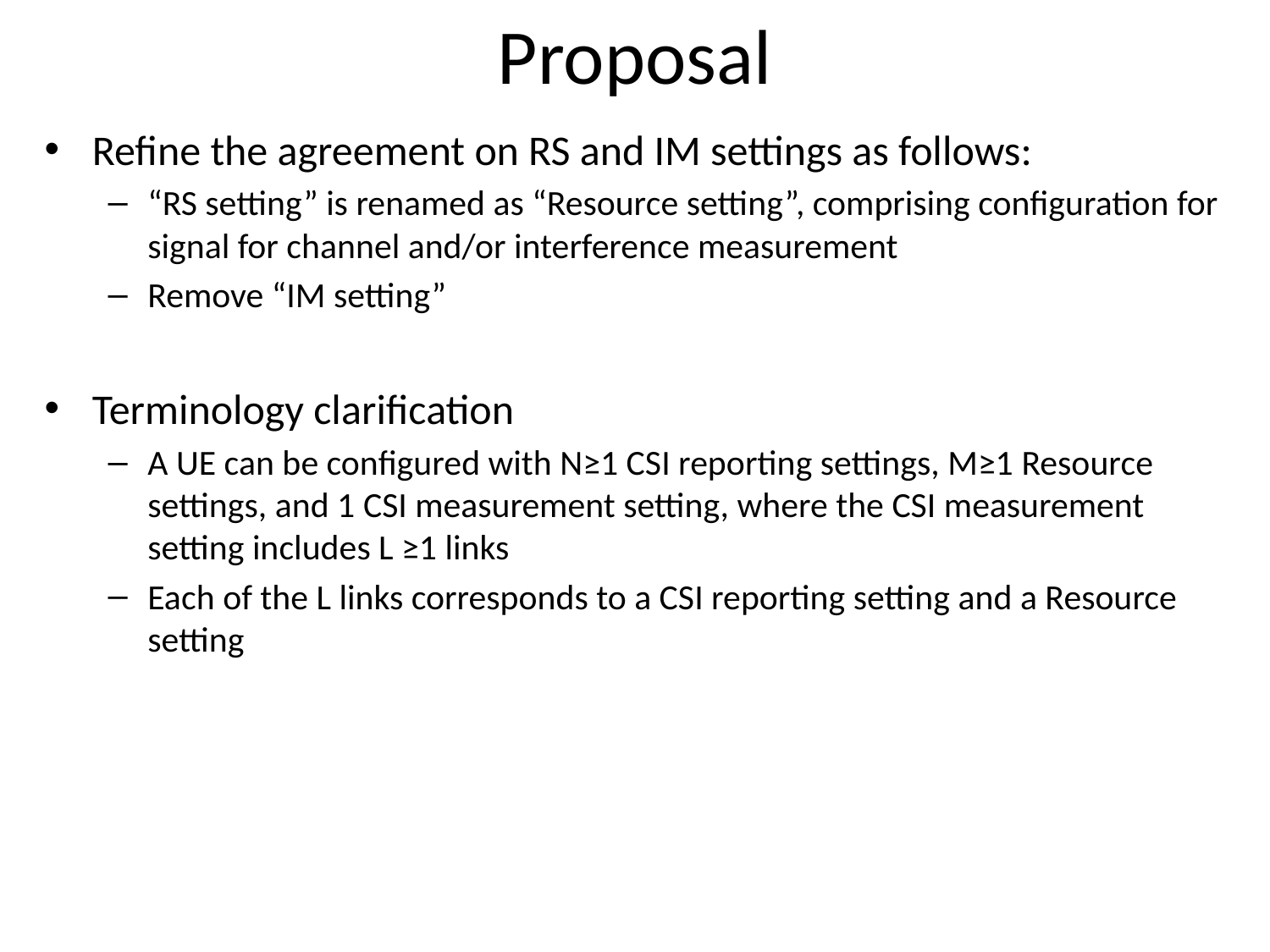

# Proposal
Refine the agreement on RS and IM settings as follows:
“RS setting” is renamed as “Resource setting”, comprising configuration for signal for channel and/or interference measurement
Remove “IM setting”

Terminology clarification
A UE can be configured with N≥1 CSI reporting settings, M≥1 Resource settings, and 1 CSI measurement setting, where the CSI measurement setting includes L ≥1 links
Each of the L links corresponds to a CSI reporting setting and a Resource setting